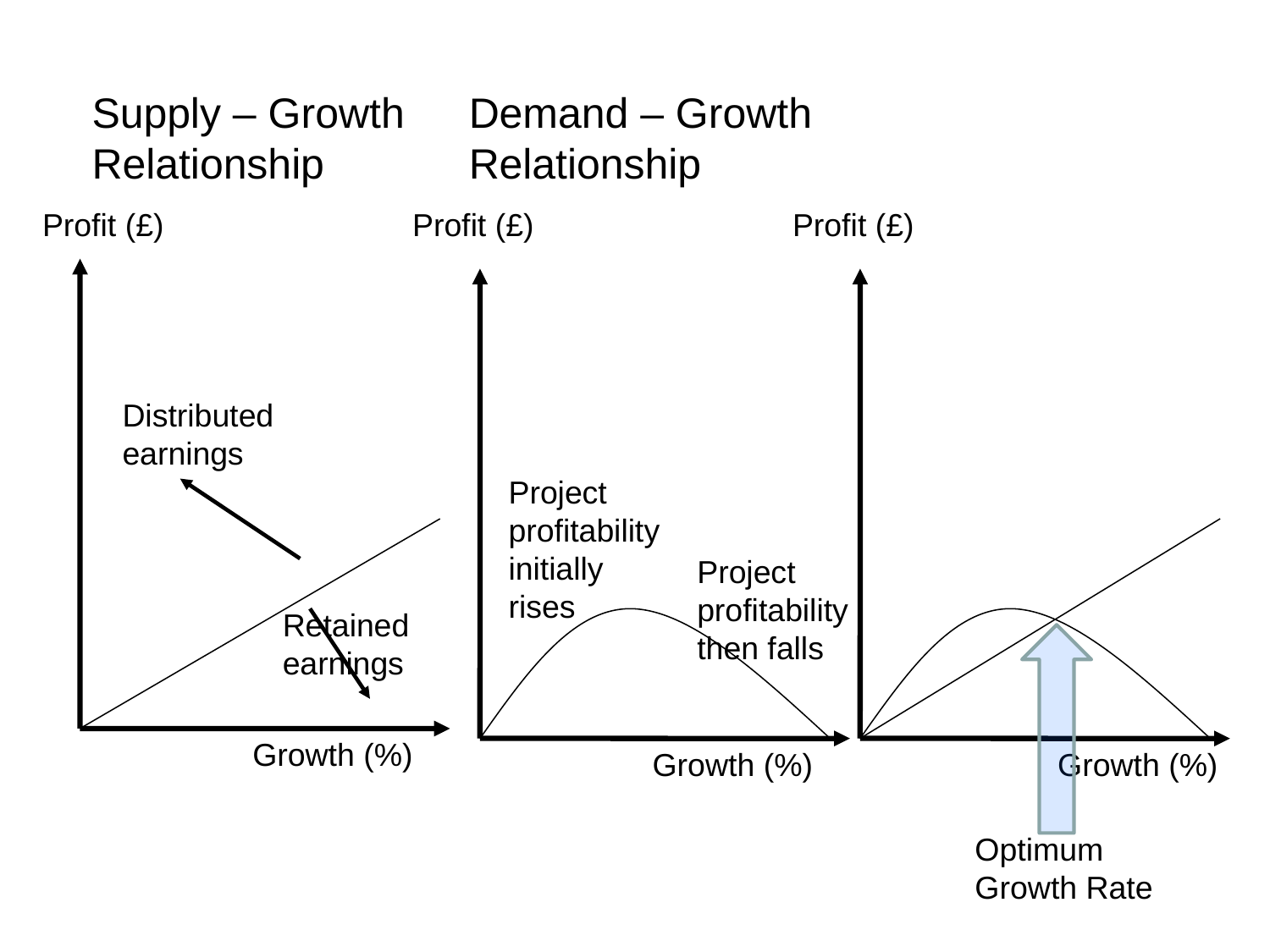

Supply – Growth Relationship
Demand – Growth Relationship
Profit (£)
Profit (£)
Profit (£)

Distributed earnings
Project profitability initially rises

Project profitability then falls
Retained earnings

Growth (%)

Growth (%)

Growth (%)
Optimum Growth Rate